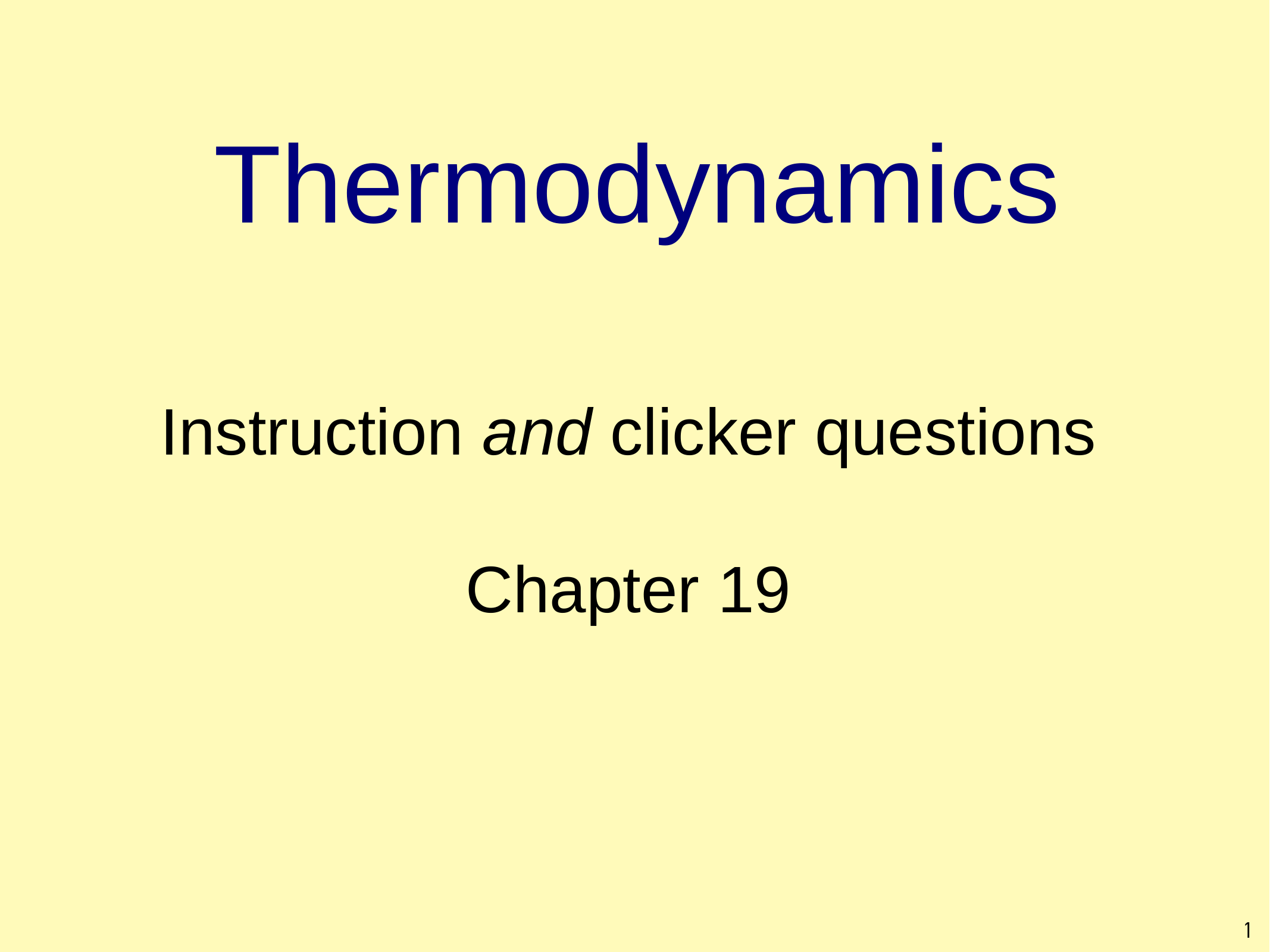

# Thermodynamics
Instruction and clicker questions

Chapter 19
1